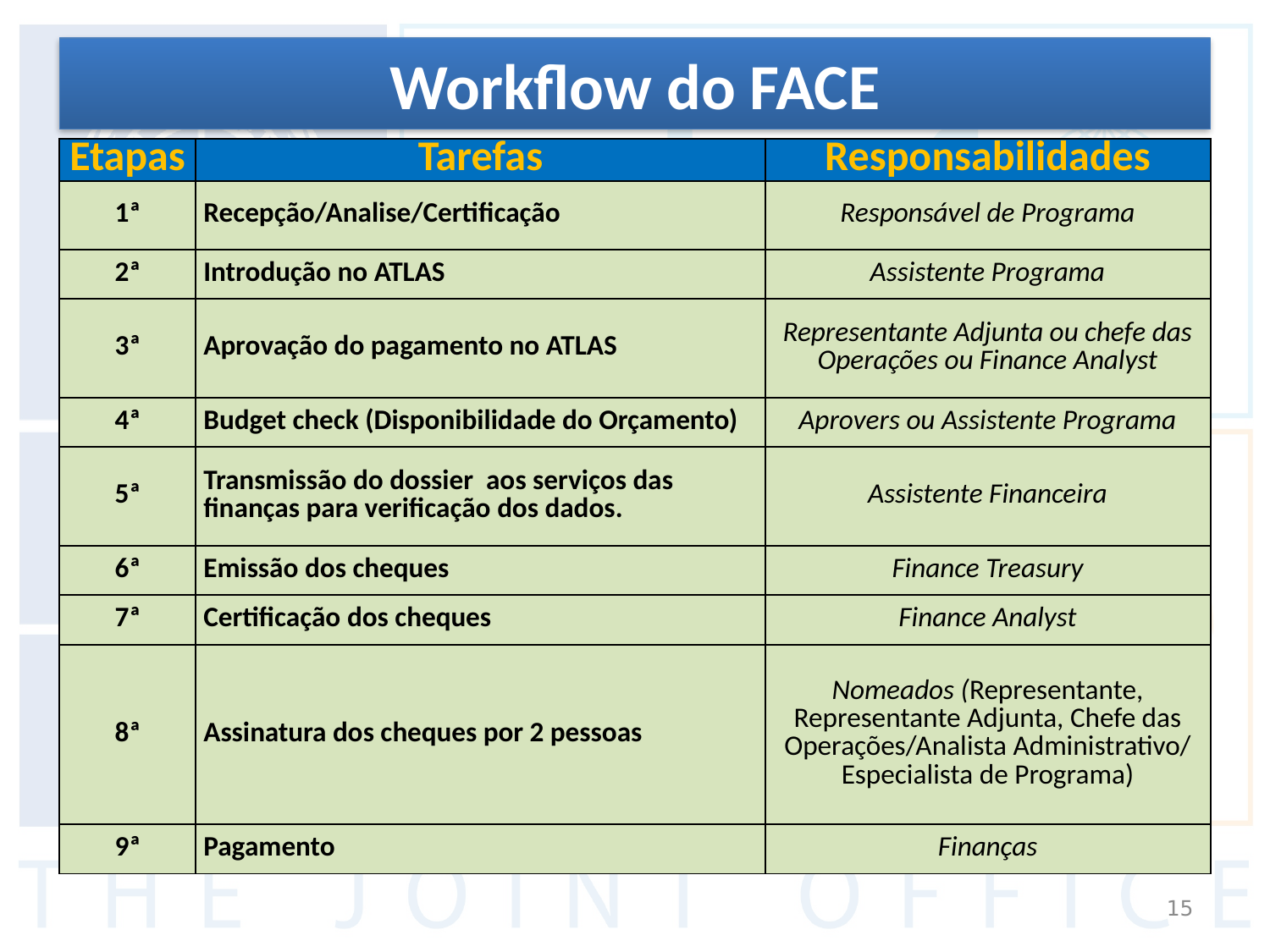

# Workflow do FACE
| Etapas | Tarefas | Responsabilidades |
| --- | --- | --- |
| 1ª | Recepção/Analise/Certificação | Responsável de Programa |
| 2ª | Introdução no ATLAS | Assistente Programa |
| 3ª | Aprovação do pagamento no ATLAS | Representante Adjunta ou chefe das Operações ou Finance Analyst |
| 4ª | Budget check (Disponibilidade do Orçamento) | Aprovers ou Assistente Programa |
| 5ª | Transmissão do dossier aos serviços das finanças para verificação dos dados. | Assistente Financeira |
| 6ª | Emissão dos cheques | Finance Treasury |
| 7ª | Certificação dos cheques | Finance Analyst |
| 8ª | Assinatura dos cheques por 2 pessoas | Nomeados (Representante, Representante Adjunta, Chefe das Operações/Analista Administrativo/ Especialista de Programa) |
| 9ª | Pagamento | Finanças |
15